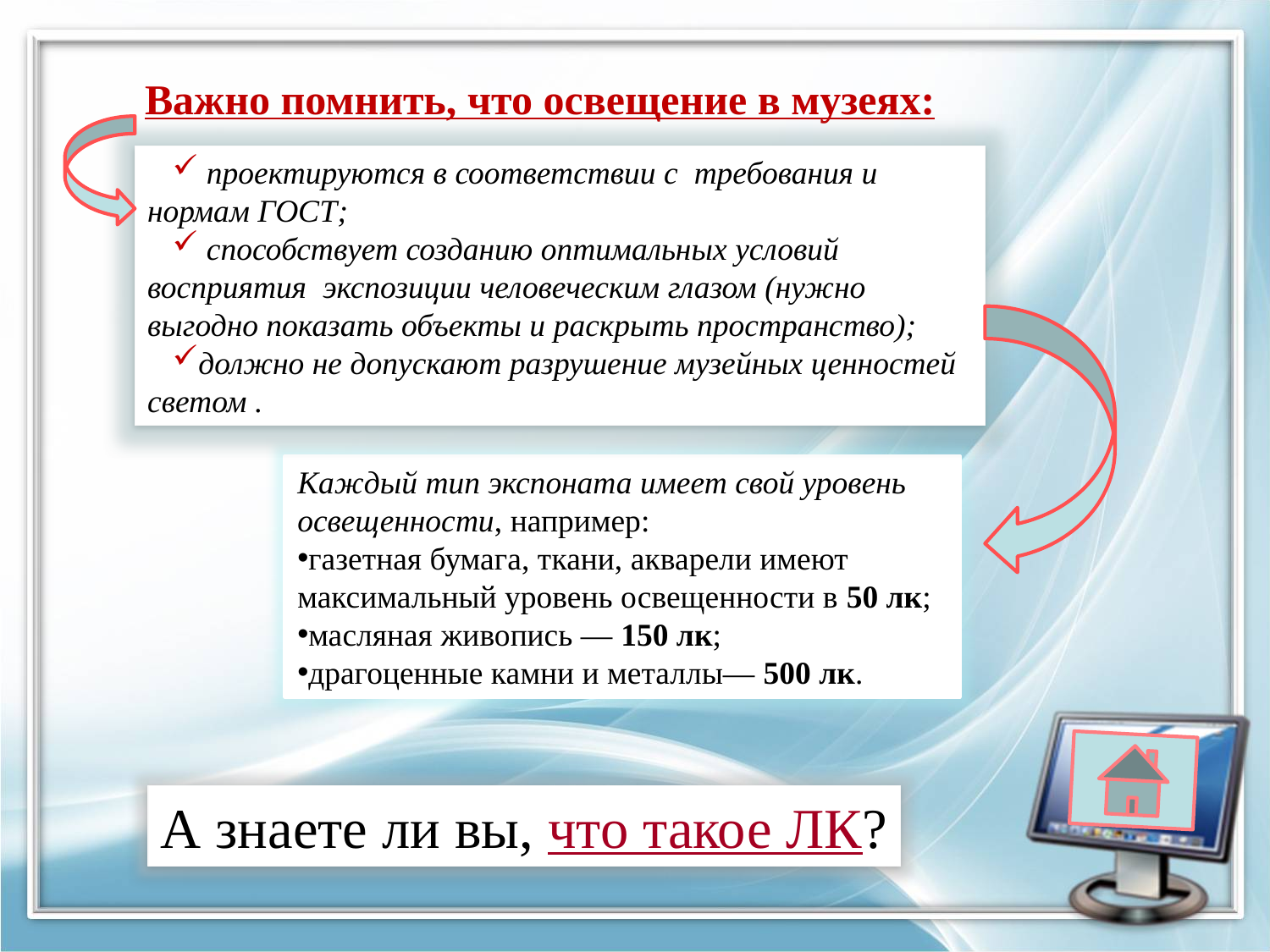

Важно помнить, что освещение в музеях:

 проектируются в соответствии с  требования и нормам ГОСТ;
 способствует созданию оптимальных условий восприятия  экспозиции человеческим глазом (нужно выгодно показать объекты и раскрыть пространство);
должно не допускают разрушение музейных ценностей  светом .

Каждый тип экспоната имеет свой уровень освещенности, например:
газетная бумага, ткани, акварели имеют максимальный уровень освещенности в 50 лк;
масляная живопись — 150 лк;
драгоценные камни и металлы— 500 лк.

А знаете ли вы, что такое ЛК?